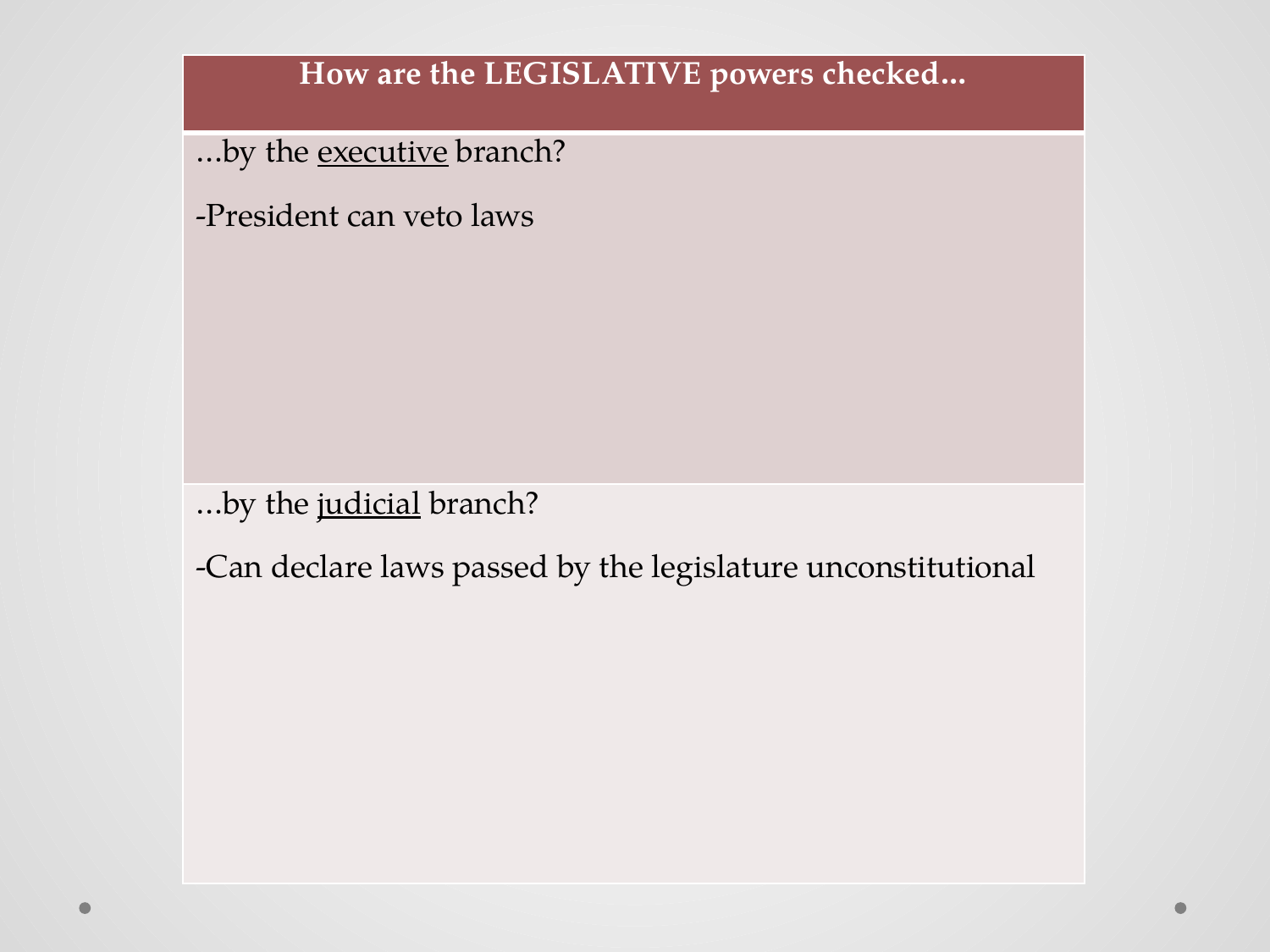

| How are the LEGISLATIVE powers checked… |
| --- |
| …by the executive branch? -President can veto laws |
| …by the judicial branch? -Can declare laws passed by the legislature unconstitutional |